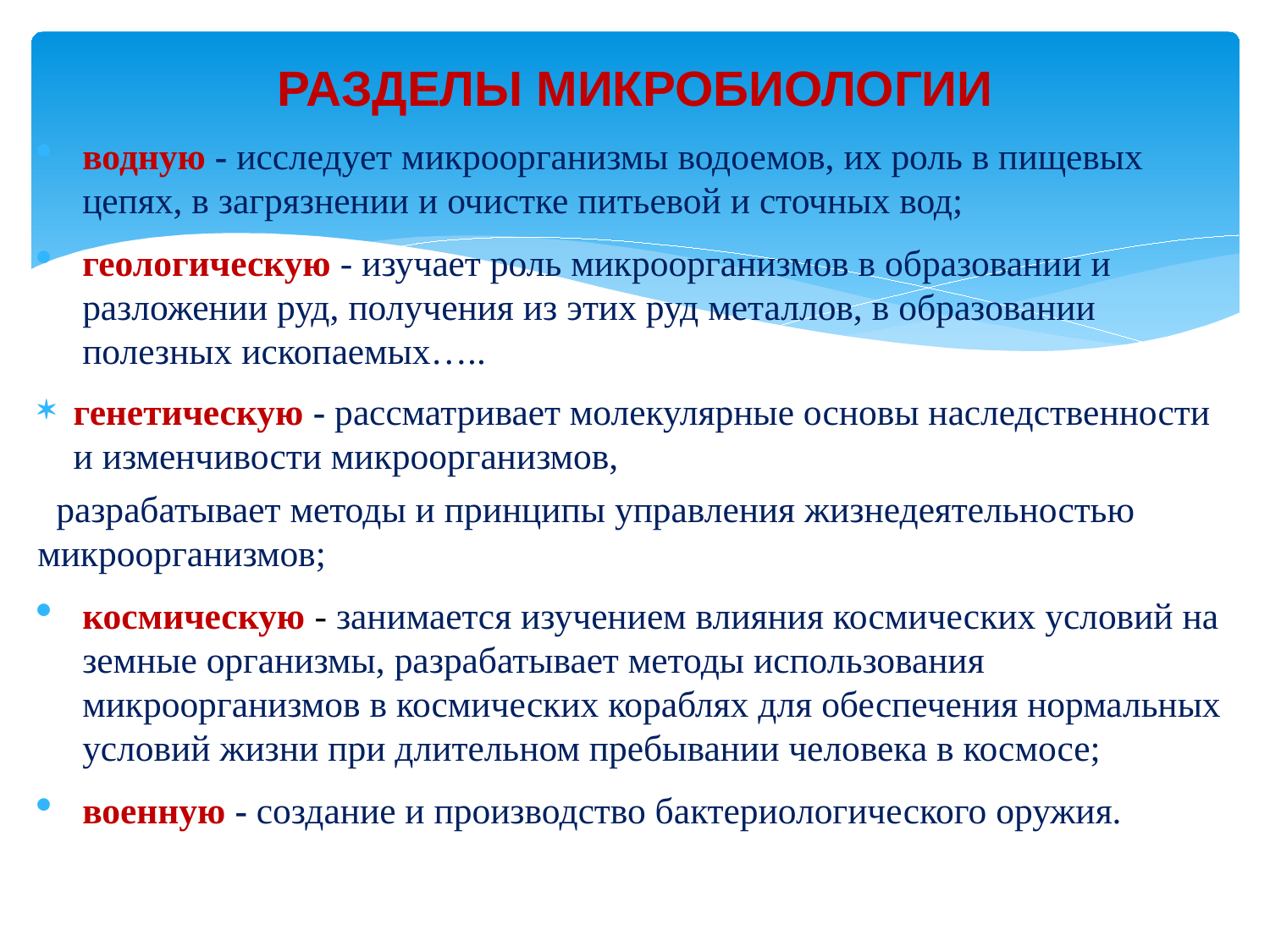

# РАЗДЕЛЫ МИКРОБИОЛОГИИ
водную - исследует микроорганизмы водоемов, их роль в пищевых цепях, в загрязнении и очистке питьевой и сточных вод;
геологическую - изучает роль микроорганизмов в образовании и разложении руд, получения из этих руд металлов, в образовании полезных ископаемых…..
генетическую - рассматривает молекулярные основы наследственности и изменчивости микроорганизмов,
  разрабатывает методы и принципы управления жизнедеятельностью       микроорганизмов;
космическую - занимается изучением влияния космических условий на земные организмы, разрабатывает методы использования микроорганизмов в космических кораблях для обеспечения нормальных условий жизни при длительном пребывании человека в космосе;
военную - создание и производство бактериологического оружия.